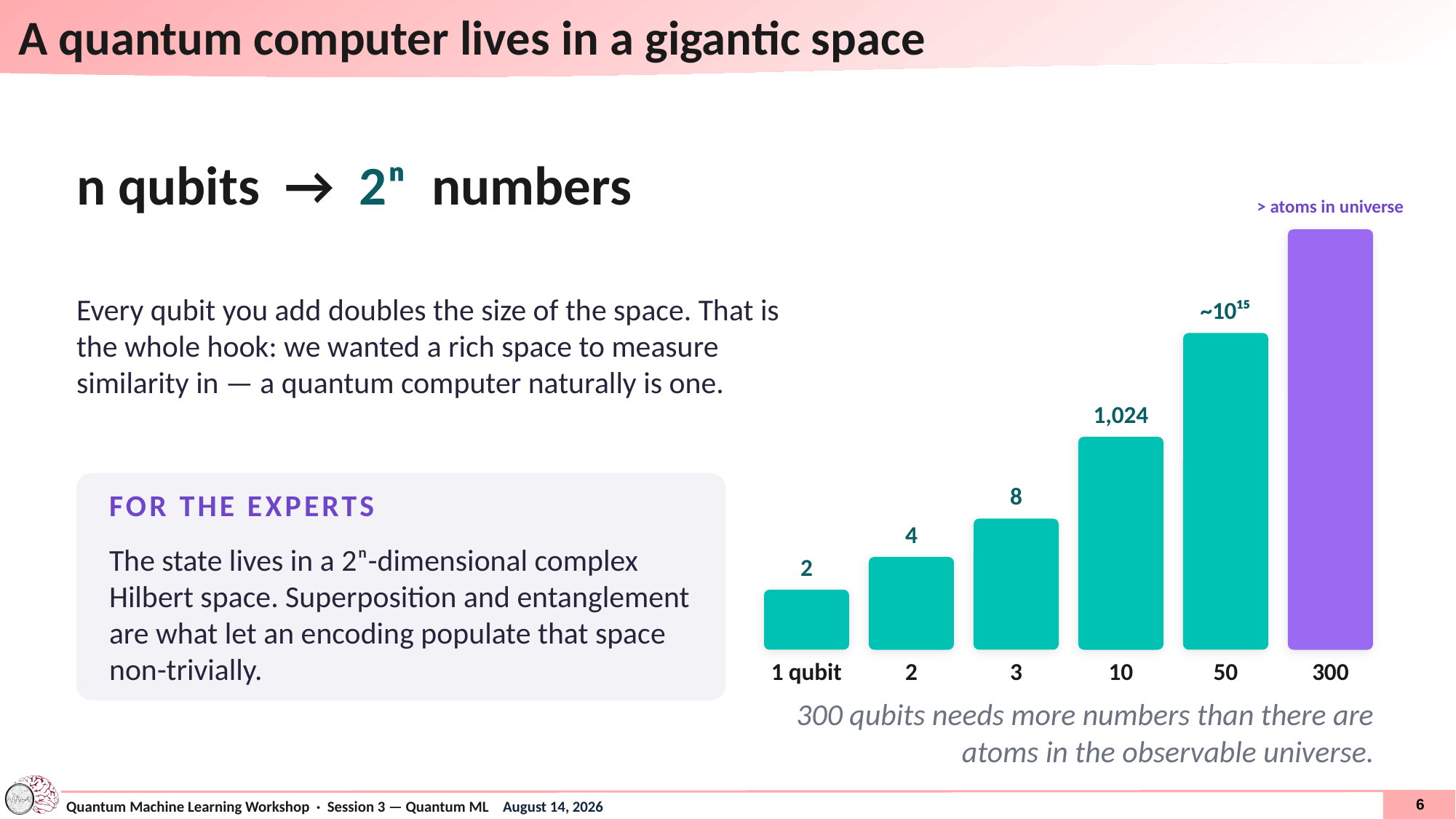

# A quantum computer lives in a gigantic space
n qubits  →  2ⁿ  numbers
> atoms in universe

Every qubit you add doubles the size of the space. That is the whole hook: we wanted a rich space to measure similarity in — a quantum computer naturally is one.
~10¹⁵

1,024

8
FOR THE EXPERTS
4

2
The state lives in a 2ⁿ-dimensional complex Hilbert space. Superposition and entanglement are what let an encoding populate that space non-trivially.

1 qubit
2
3
10
50
300
300 qubits needs more numbers than there are atoms in the observable universe.